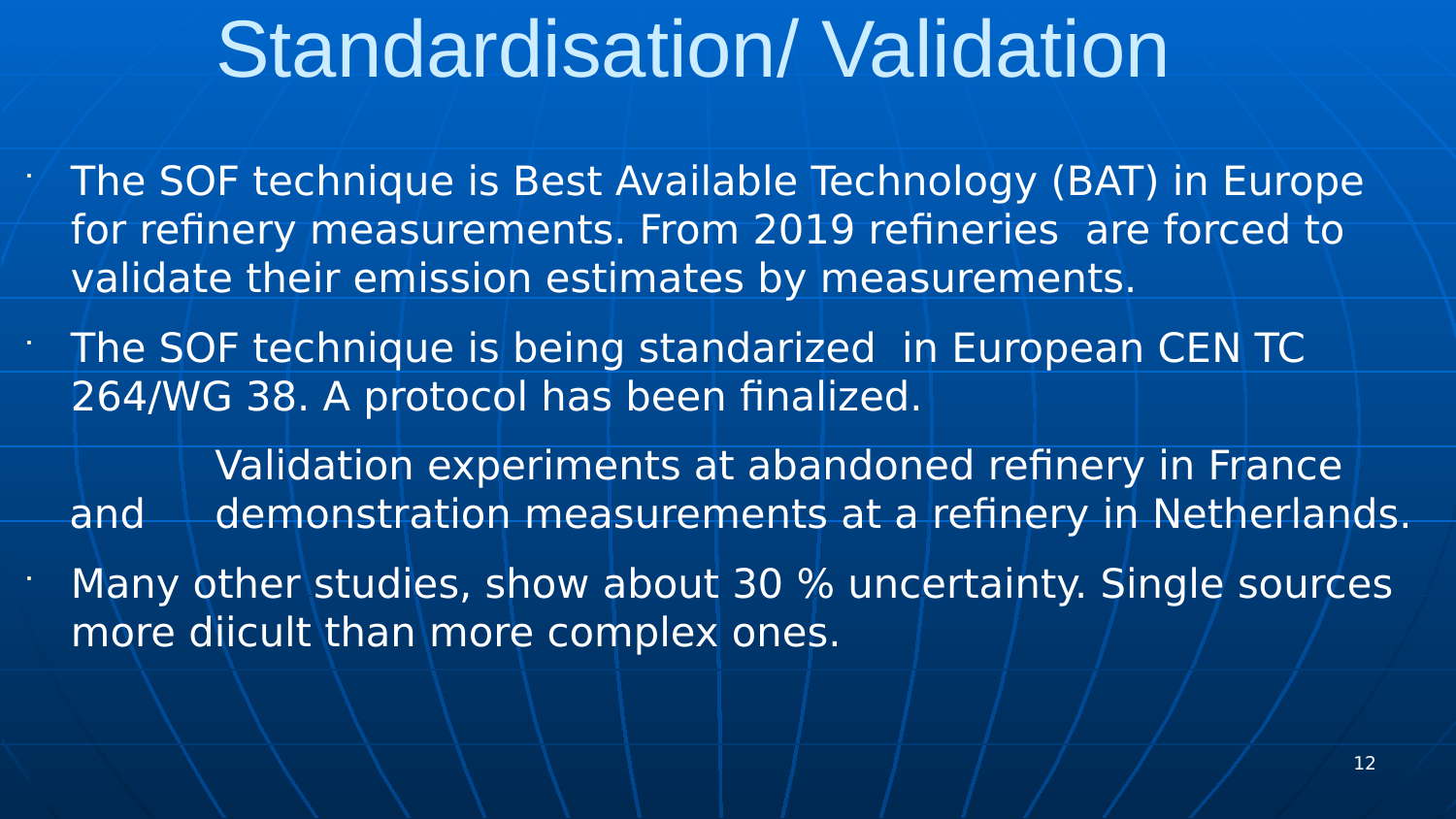

# Standardisation/ Validation
The SOF technique is Best Available Technology (BAT) in Europe for refinery measurements. From 2019 refineries  are forced to validate their emission estimates by measurements.
The SOF technique is being standarized  in European CEN TC 264/WG 38. A protocol has been finalized.
	Validation experiments at abandoned refinery in France  and 	demonstration measurements at a refinery in Netherlands.
Many other studies, show about 30 % uncertainty. Single sources more diicult than more complex ones.
12